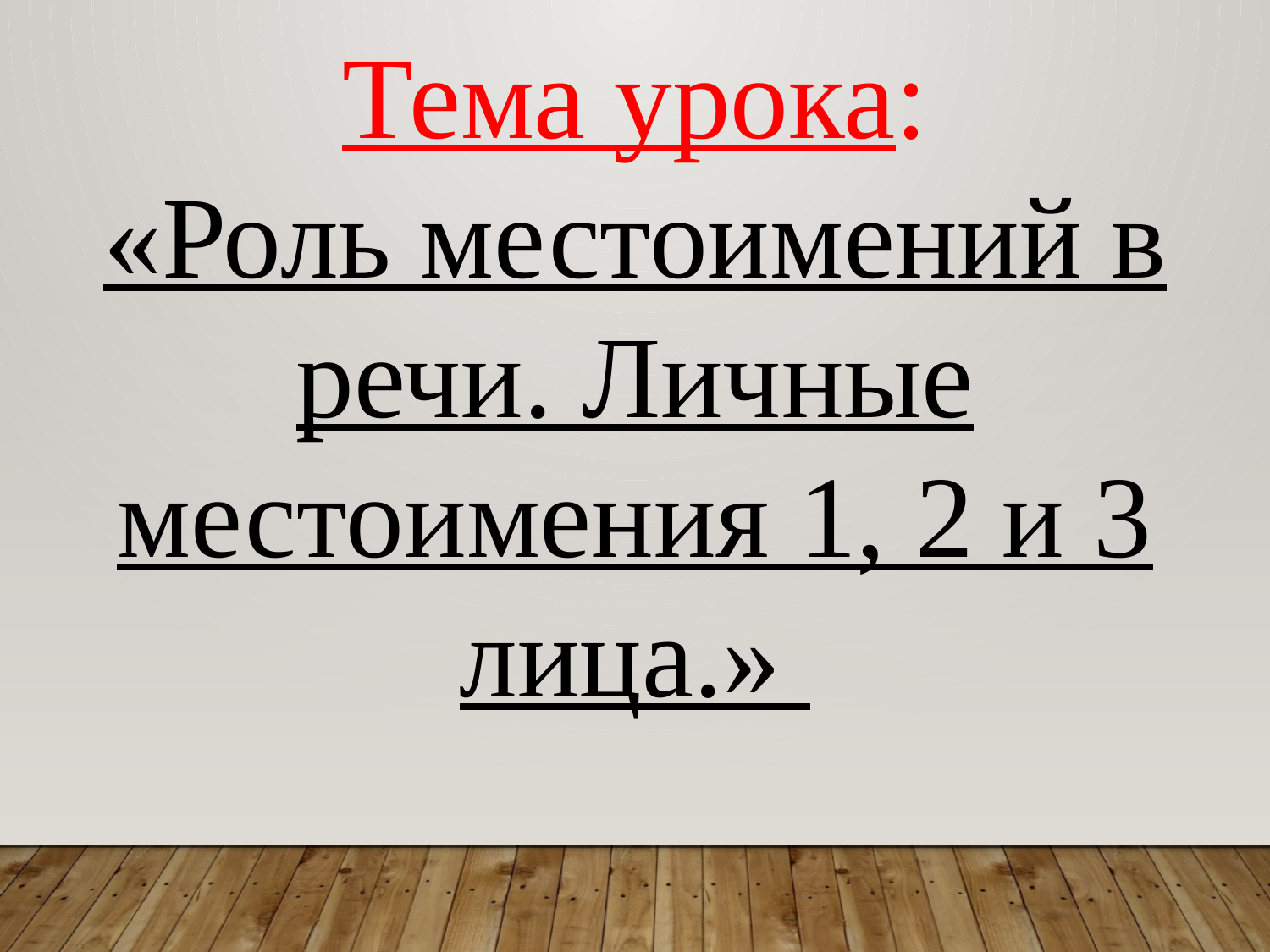

Тема урока:
«Роль местоимений в речи. Личные местоимения 1, 2 и 3 лица.»